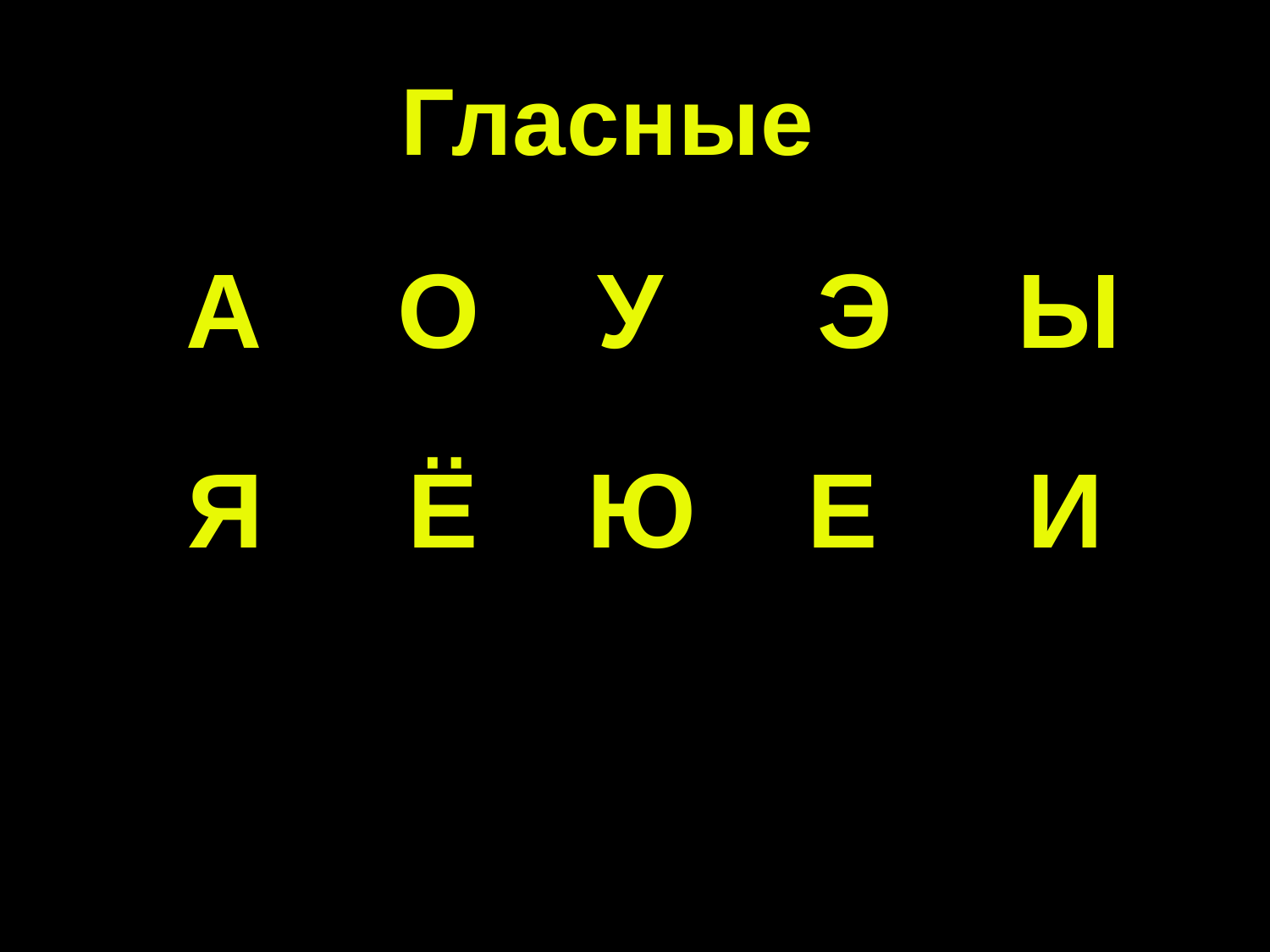

# Гласные
А
О
У
Э
Ы
Я
Ё
Ю
Е
И